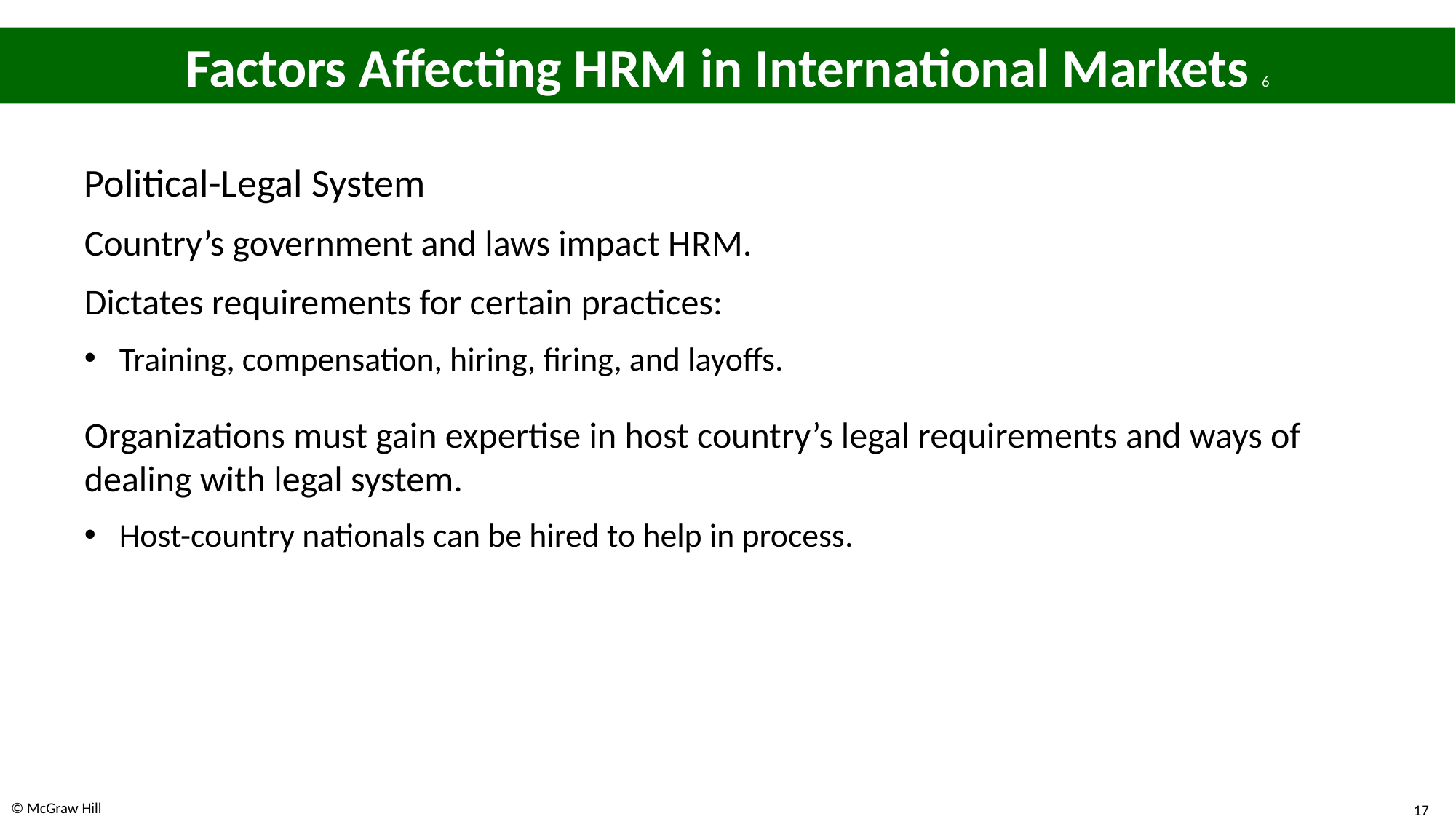

# Factors Affecting H R M in International Markets 6
Political-Legal System
Country’s government and laws impact H R M.
Dictates requirements for certain practices:
Training, compensation, hiring, firing, and layoffs.
Organizations must gain expertise in host country’s legal requirements and ways of dealing with legal system.
Host-country nationals can be hired to help in process.